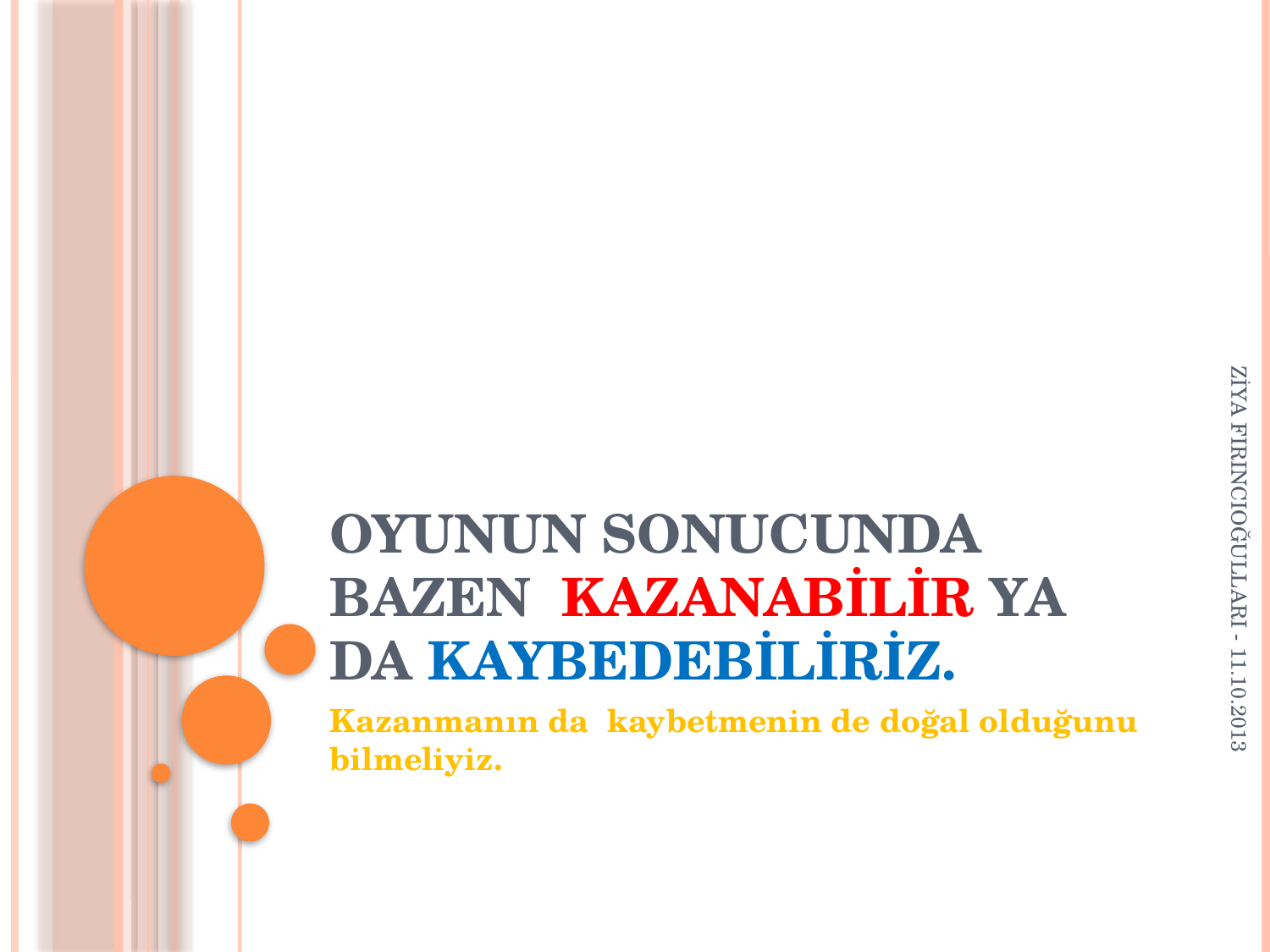

# Oyunun sonucunda  bazen  kazanabilir ya da kaybedebiliriz.
ZİYA FIRINCIOĞULLARI - 11.10.2013
Kazanmanın da  kaybetmenin de doğal olduğunu  bilmeliyiz.